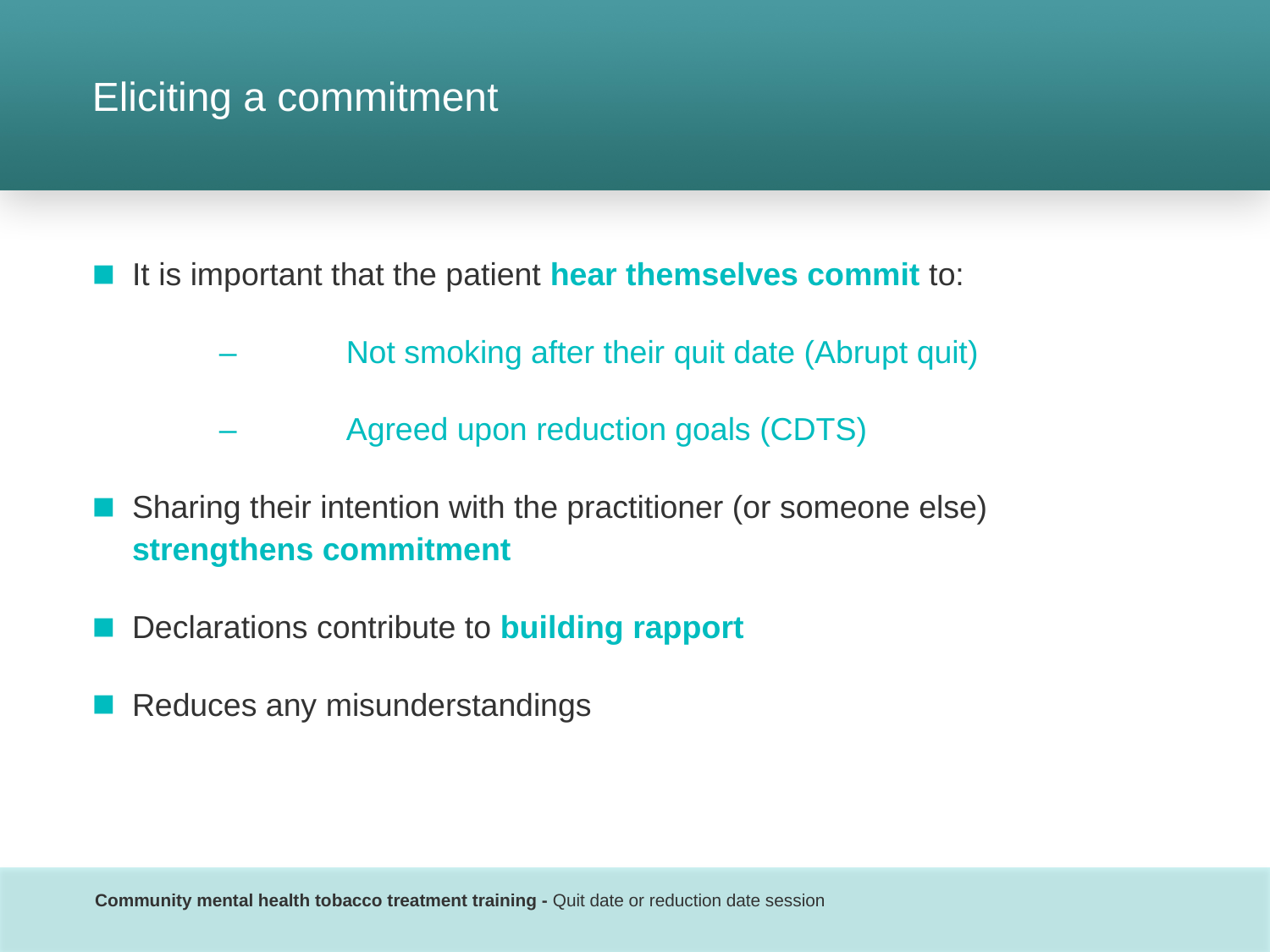

# Eliciting a commitment
It is important that the patient hear themselves commit to:
	–	Not smoking after their quit date (Abrupt quit)
	–	Agreed upon reduction goals (CDTS)
Sharing their intention with the practitioner (or someone else)
strengthens commitment
Declarations contribute to building rapport
Reduces any misunderstandings
Community mental health tobacco treatment training - Quit date or reduction date session